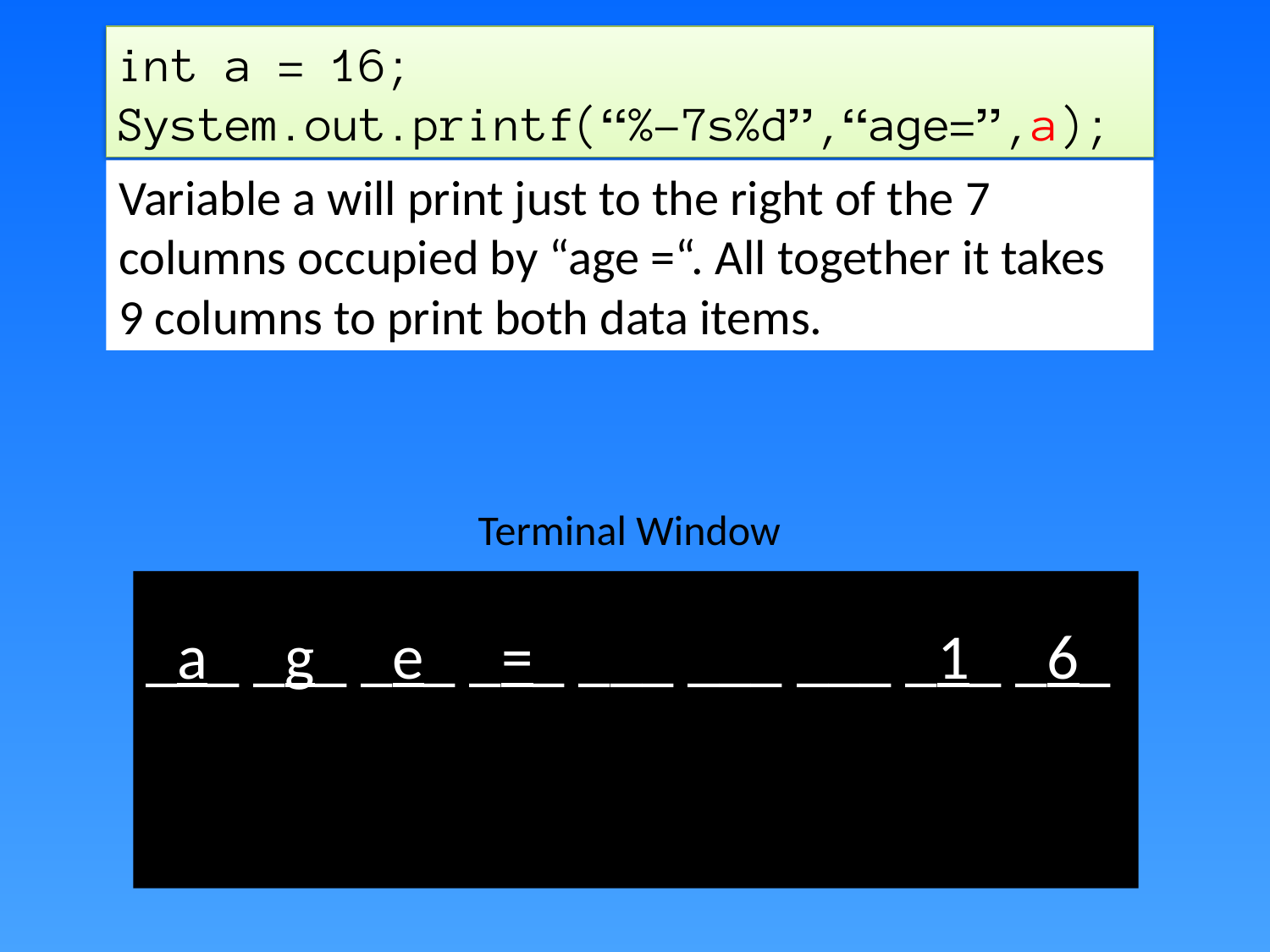

int a = 16;
System.out.printf(“%-7s%d”,“age=”,a);
Variable a will print just to the right of the 7 columns occupied by “age =“. All together it takes 9 columns to print both data items.
Terminal Window

_a_ _g_ _e_ _=_ ___ ___ ___ _1_ _6_

F